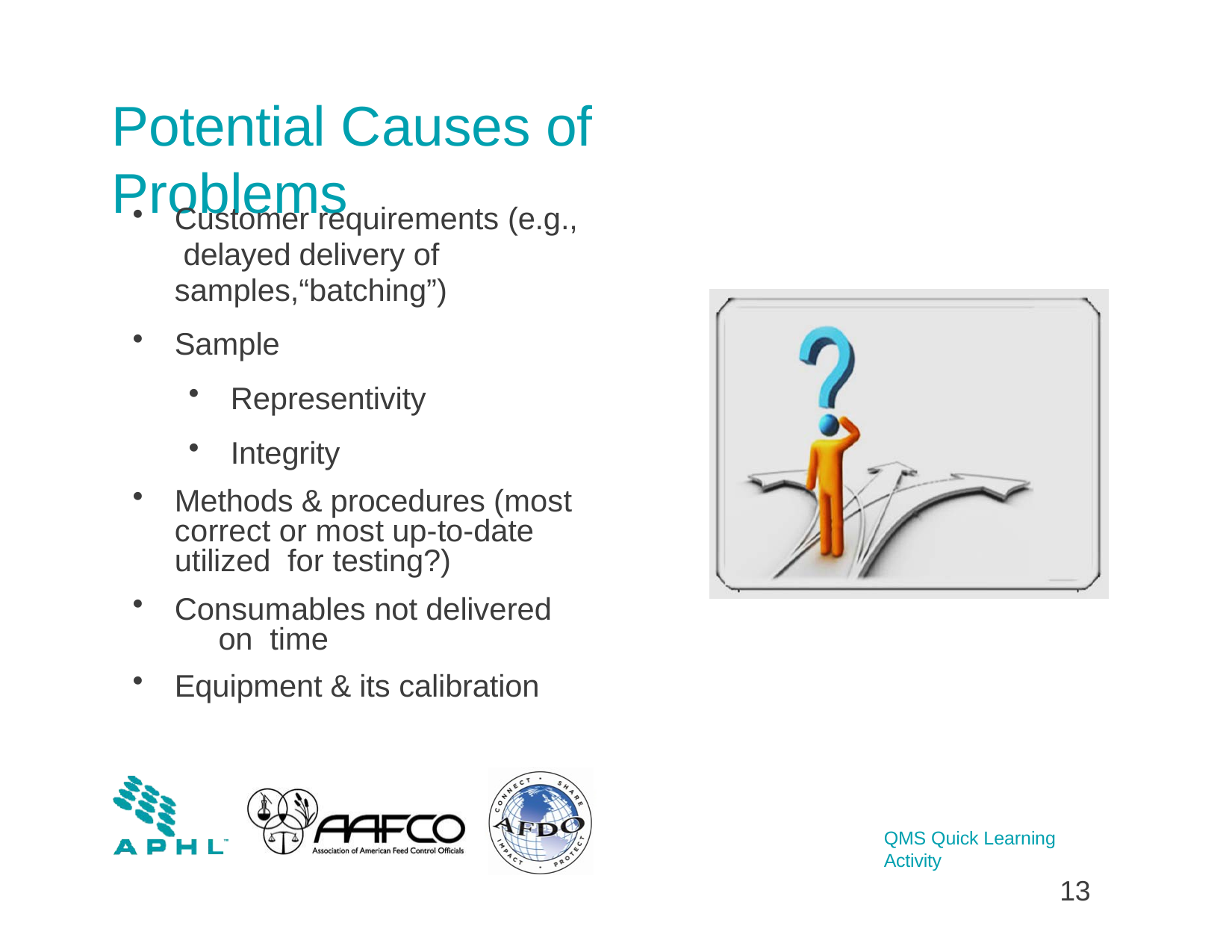

# Potential Causes of Problems
Customer requirements (e.g.,  delayed delivery of  samples,“batching”)
Sample
Representivity
Integrity
Methods & procedures (most  correct or most up-to-date	utilized  for testing?)
Consumables not delivered	on  time
Equipment & its calibration

QMS Quick Learning Activity
13